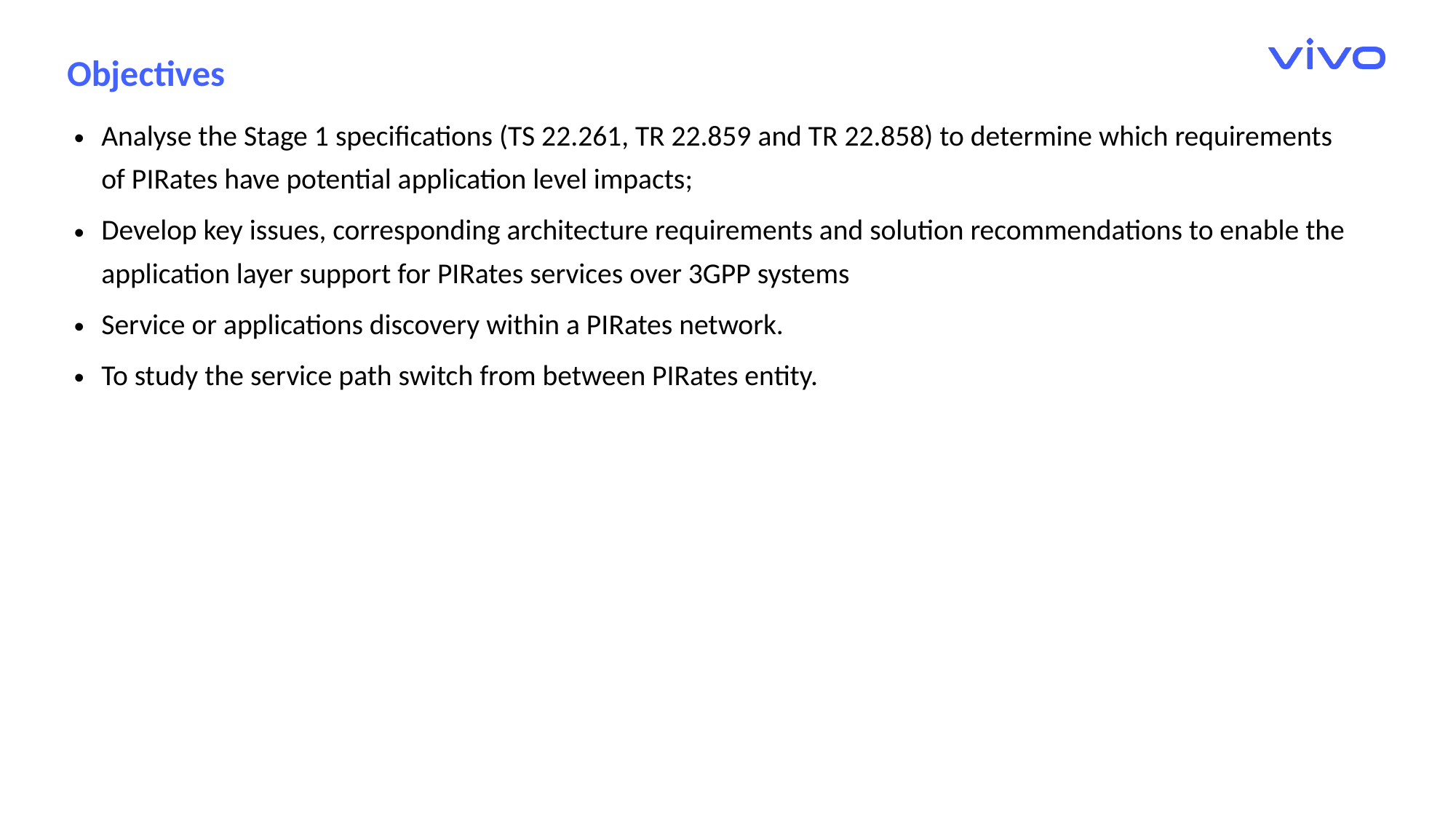

Objectives
Analyse the Stage 1 specifications (TS 22.261, TR 22.859 and TR 22.858) to determine which requirements of PIRates have potential application level impacts;
Develop key issues, corresponding architecture requirements and solution recommendations to enable the application layer support for PIRates services over 3GPP systems
Service or applications discovery within a PIRates network.
To study the service path switch from between PIRates entity.